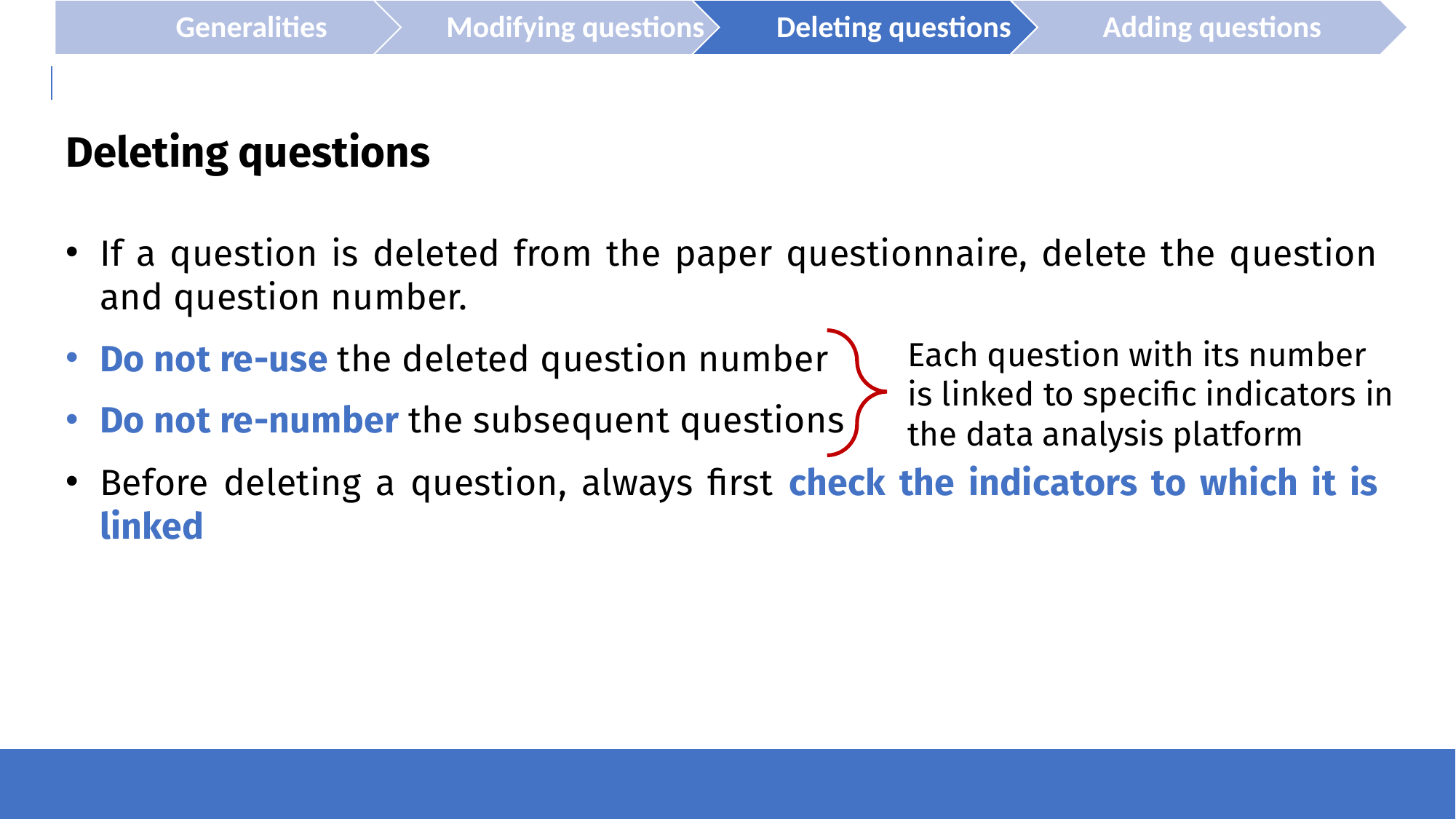

Generalities
Modifying questions
Deleting questions
Adding questions
Deleting questions
If a question is deleted from the paper questionnaire, delete the question and question number.
Do not re-use the deleted question number
Do not re-number the subsequent questions
Before deleting a question, always first check the indicators to which it is linked
Each question with its number is linked to specific indicators in the data analysis platform